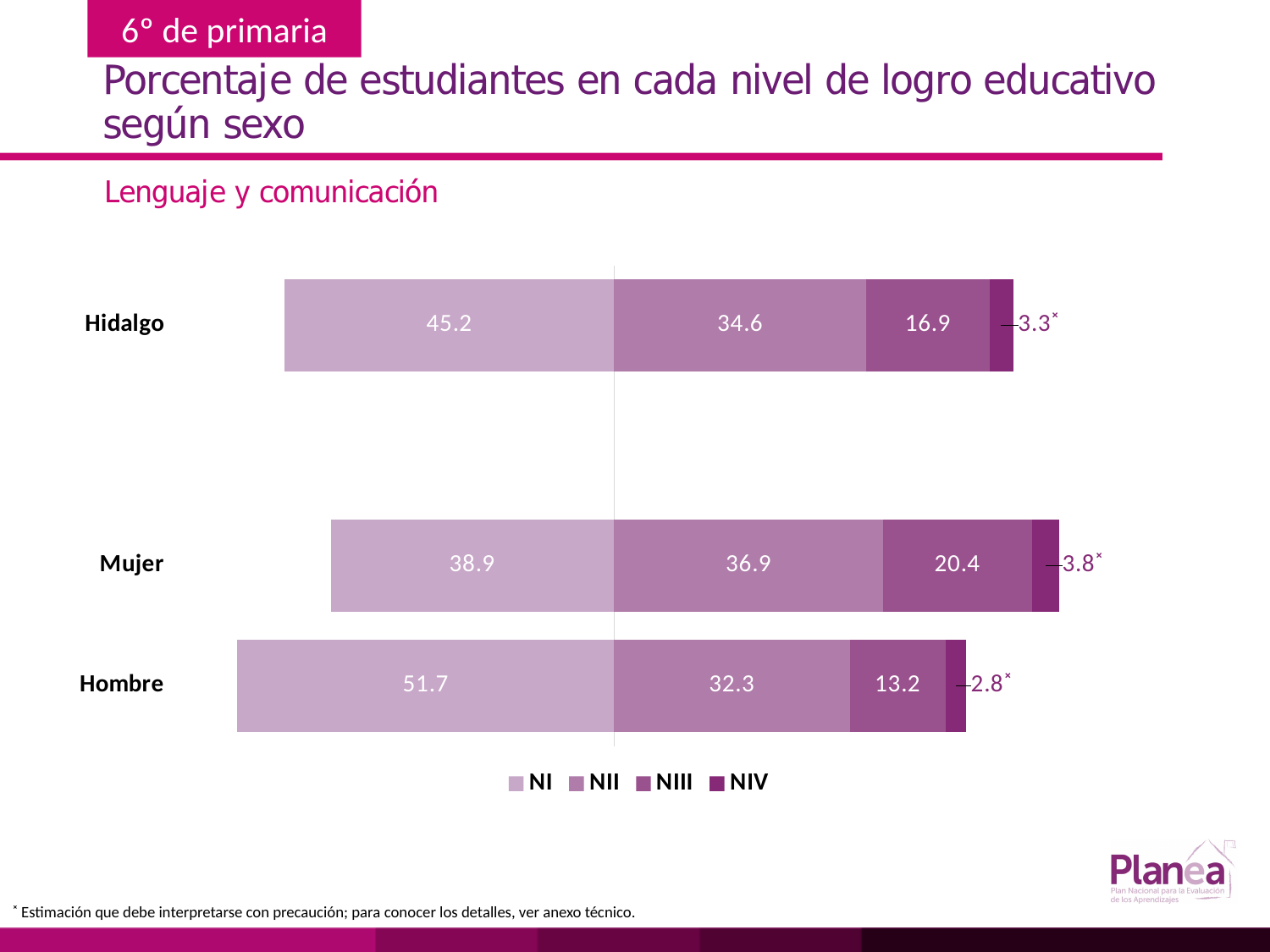

# Porcentaje de estudiantes en cada nivel de logro educativo según sexo

Lenguaje y comunicación

### Chart

| Category |  |  |  |  |
|---|---|---|---|---|
| Hombre | -51.7 | 32.3 | 13.2 | 2.8 |
| Mujer | -38.9 | 36.9 | 20.4 | 3.8 |
|  | None | None | None | None |
| Hidalgo | -45.2 | 34.6 | 16.9 | 3.3 |
˟ Estimación que debe interpretarse con precaución; para conocer los detalles, ver anexo técnico.